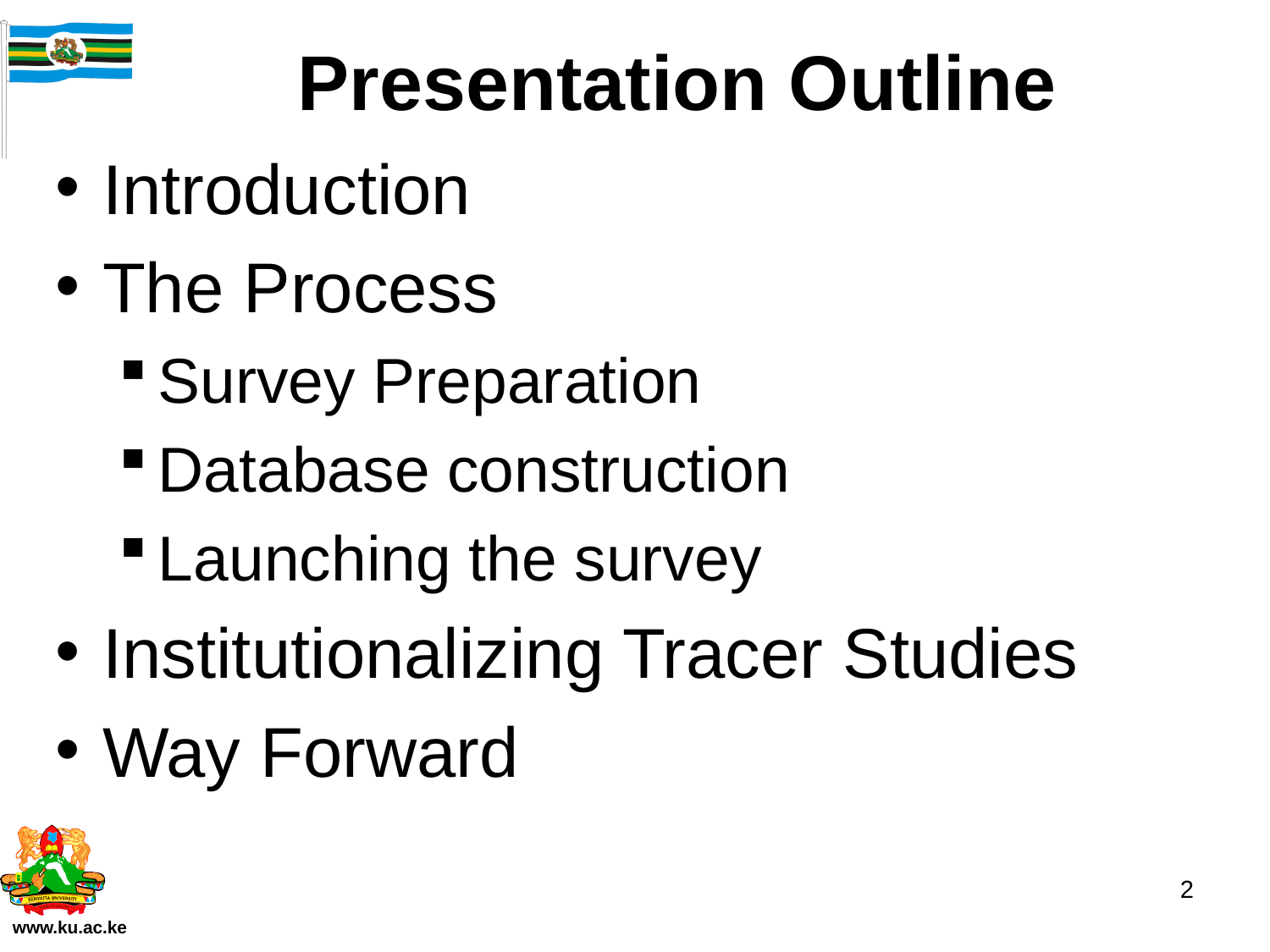

# Presentation Outline
Introduction
The Process
Survey Preparation
Database construction
Launching the survey
Institutionalizing Tracer Studies
Way Forward

2